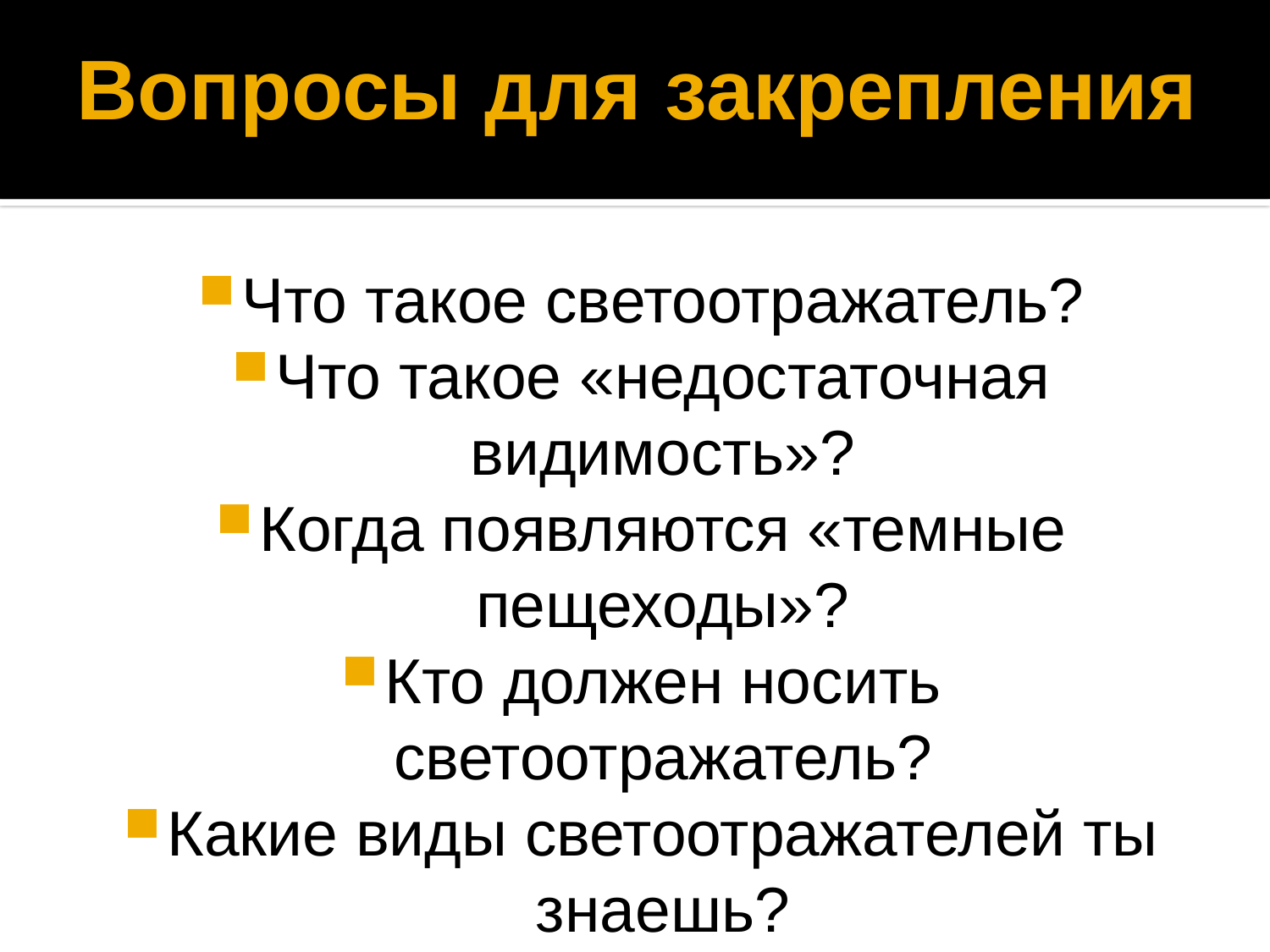

# Вопросы для закрепления
Что такое светоотражатель?
Что такое «недостаточная видимость»?
Когда появляются «темные пещеходы»?
Кто должен носить светоотражатель?
Какие виды светоотражателей ты знаешь?